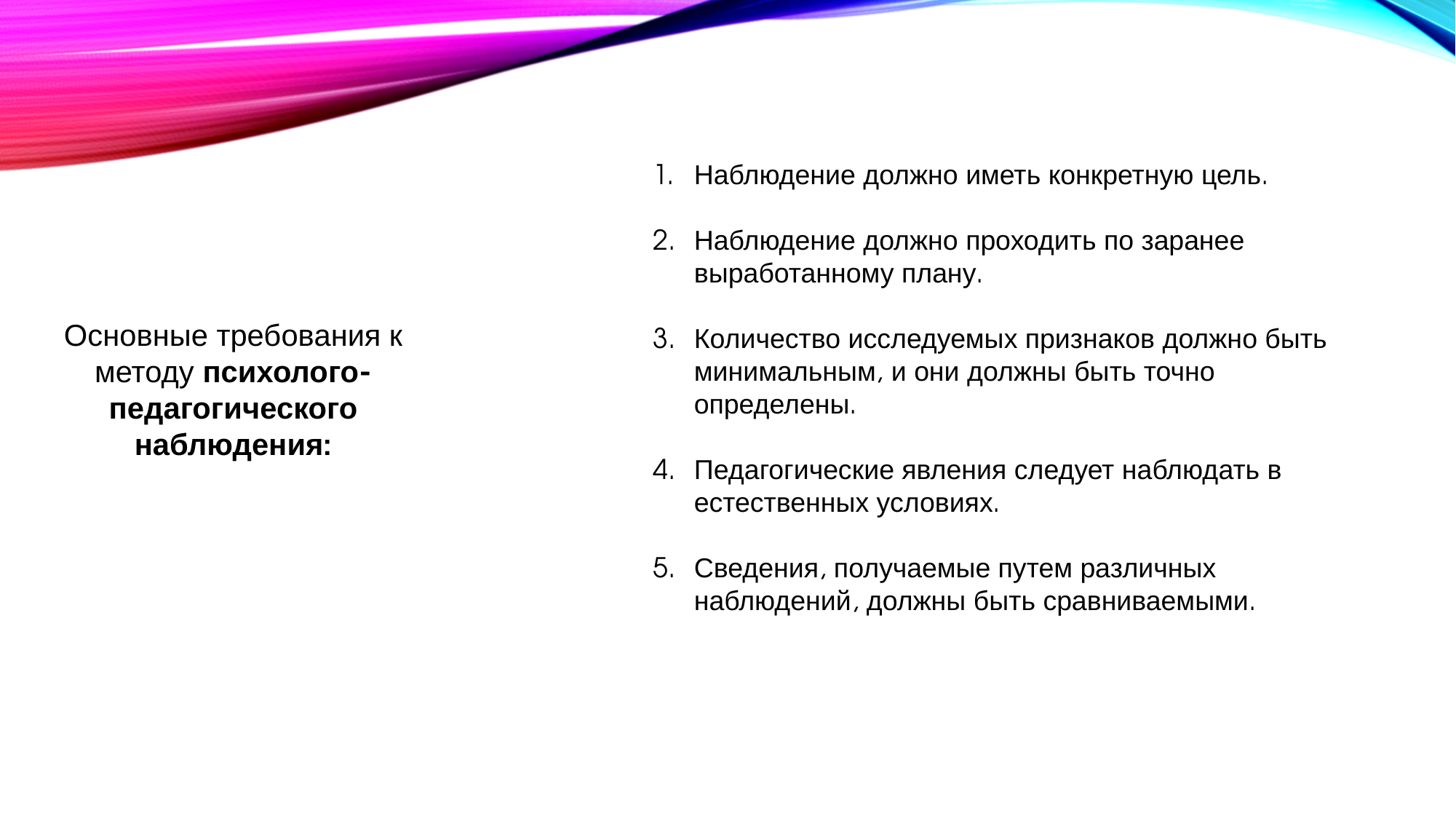

Наблюдение должно иметь конкретную цель.

Наблюдение должно проходить по заранее выработанному плану.

Количество исследуемых признаков должно быть минимальным, и они должны быть точно определены.

Педагогические явления следует наблюдать в естественных условиях.

Сведения, получаемые путем различных наблюдений, должны быть сравниваемыми.
Основные требования к методу психолого-педагогического
наблюдения: